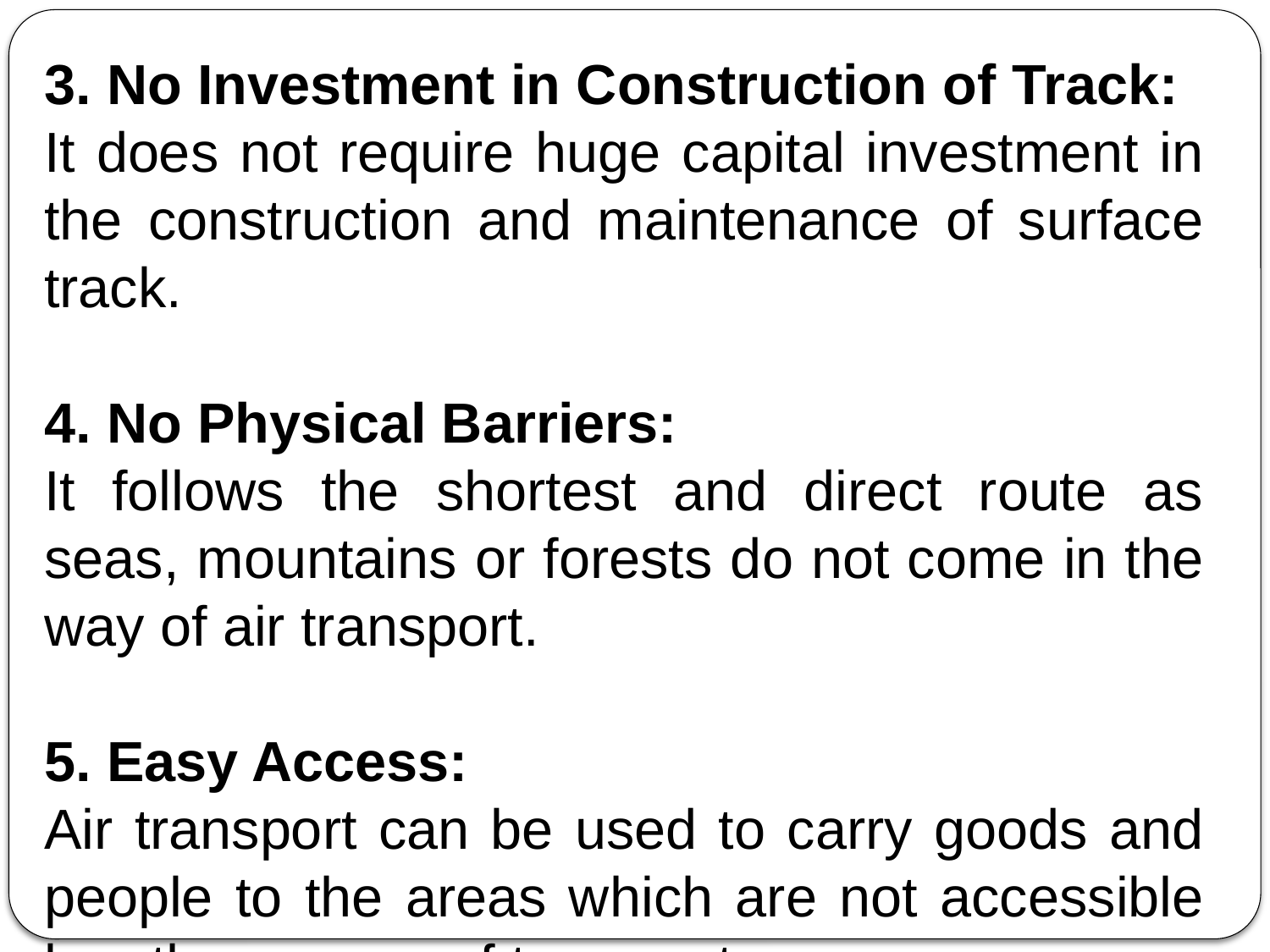

3. No Investment in Construction of Track:
It does not require huge capital investment in the construction and maintenance of surface track.

4. No Physical Barriers:
It follows the shortest and direct route as seas, mountains or forests do not come in the way of air transport.

5. Easy Access:
Air transport can be used to carry goods and people to the areas which are not accessible by other means of transport.